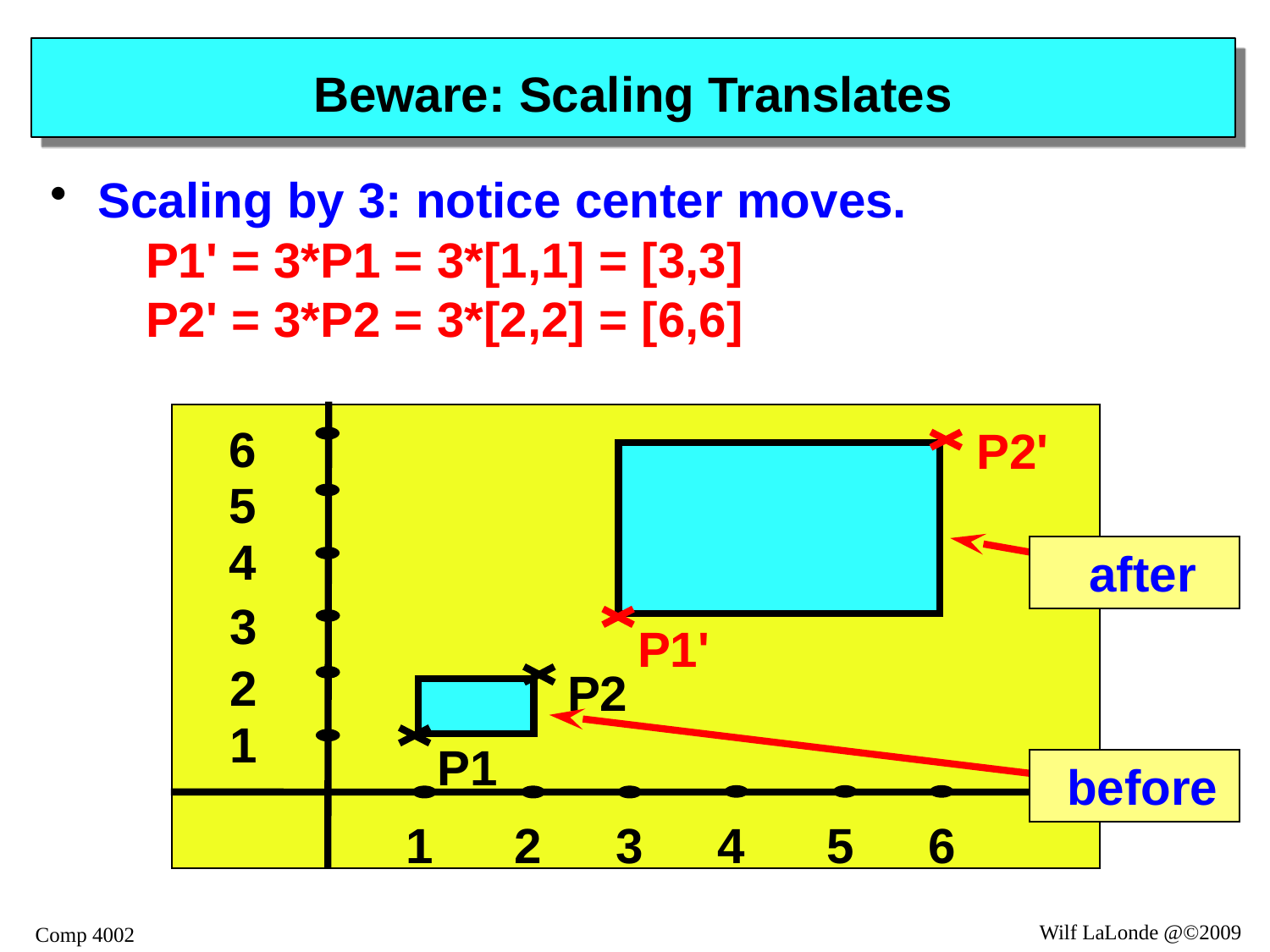

# Beware: Scaling Translates
Scaling by 3: notice center moves.
P1' = 3*P1 = 3*[1,1] = [3,3]
P2' = 3*P2 = 3*[2,2] = [6,6]

6

5

4

P2'

after

3

P1'
2
P2

1

P1
before

4
5
6
1
2
3